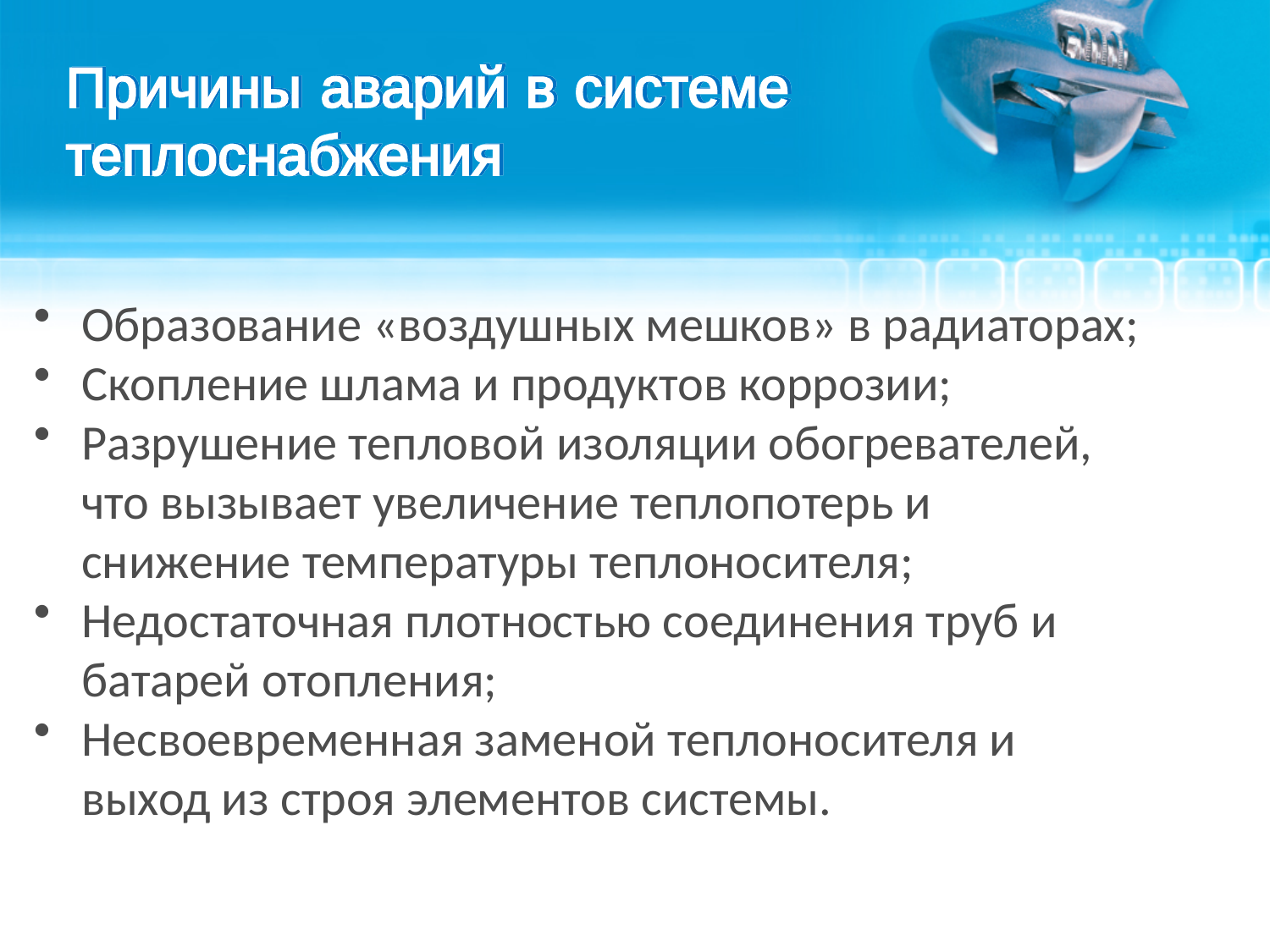

# Причины аварий в системе теплоснабжения
Образование «воздушных мешков» в радиаторах;
Скопление шлама и продуктов коррозии;
Разрушение тепловой изоляции обогревателей, что вызывает увеличение теплопотерь и снижение температуры теплоносителя;
Недостаточная плотностью соединения труб и батарей отопления;
Несвоевременная заменой теплоносителя и выход из строя элементов системы.